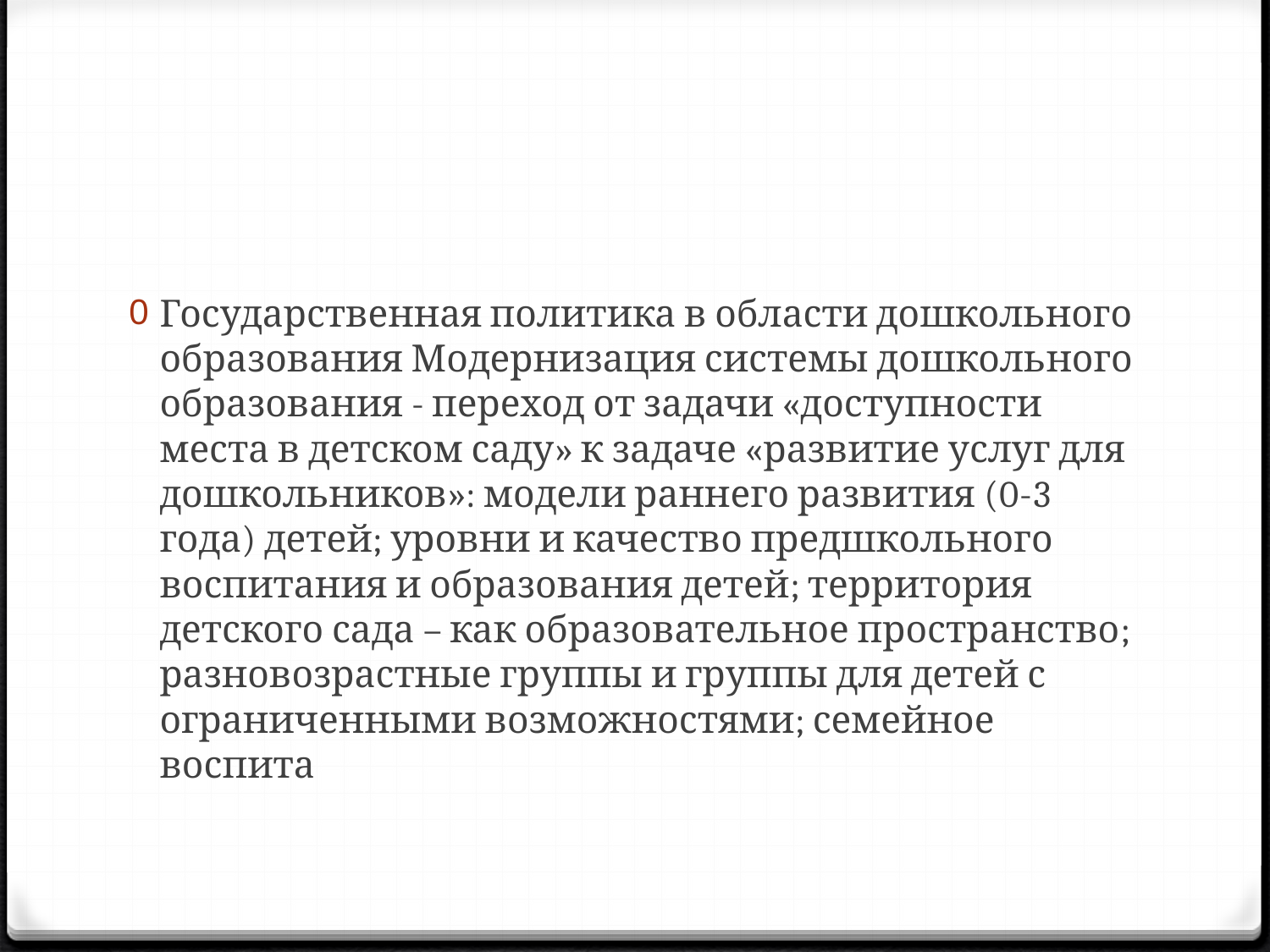

#
Государственная политика в области дошкольного образования Модернизация системы дошкольного образования - переход от задачи «доступности места в детском саду» к задаче «развитие услуг для дошкольников»: модели раннего развития (0-3 года) детей; уровни и качество предшкольного воспитания и образования детей; территория детского сада – как образовательное пространство; разновозрастные группы и группы для детей с ограниченными возможностями; семейное воспита